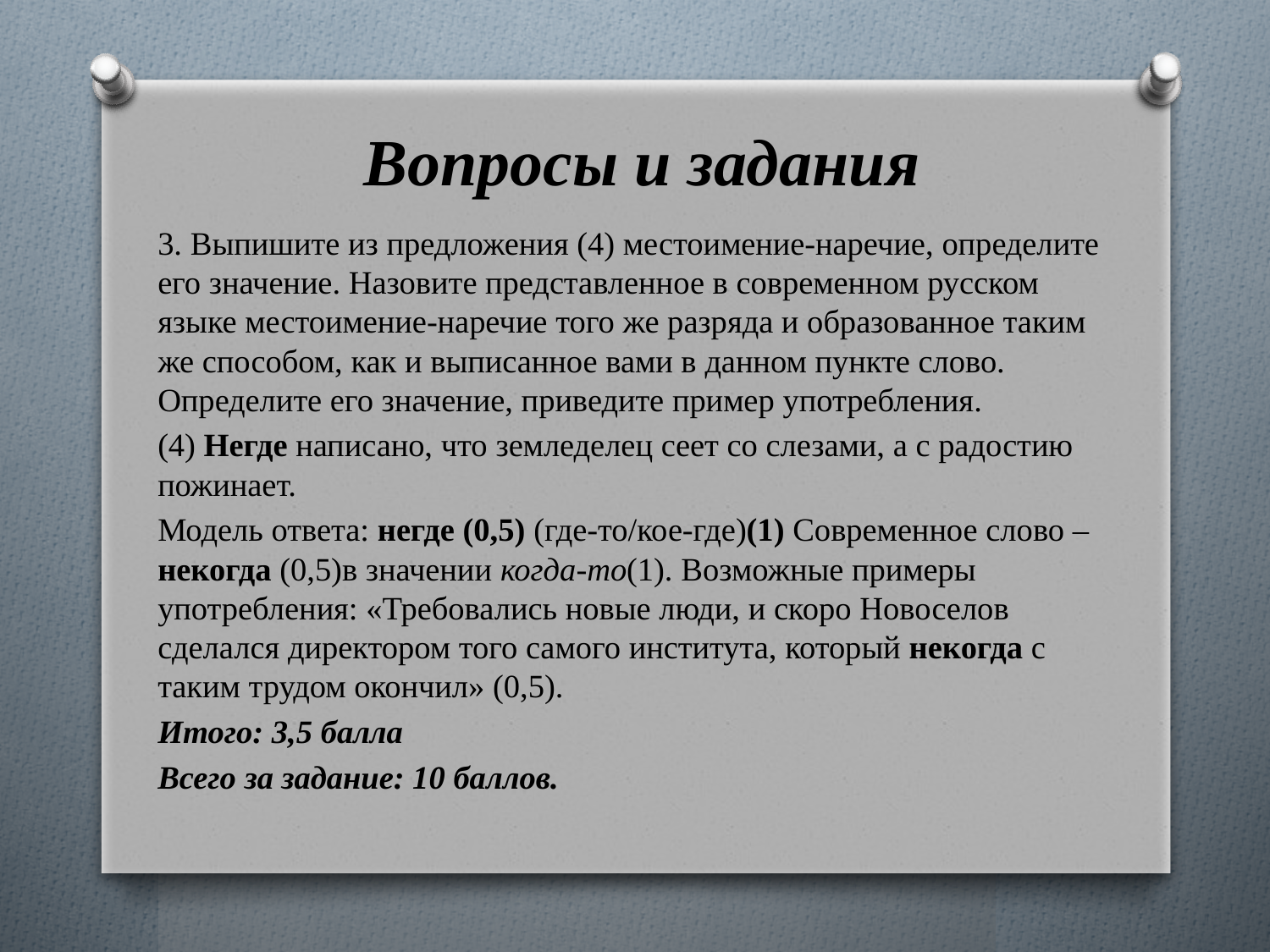

# Вопросы и задания
3. Выпишите из предложения (4) местоимение-наречие, определите его значение. Назовите представленное в современном русском языке местоимение-наречие того же разряда и образованное таким же способом, как и выписанное вами в данном пункте слово. Определите его значение, приведите пример употребления.
(4) Негде написано, что земледелец сеет со слезами, а с радостию пожинает.
Модель ответа: негде (0,5) (где-то/кое-где)(1) Современное слово – некогда (0,5)в значении когда-то(1). Возможные примеры употребления: «Требовались новые люди, и скоро Новоселов сделался директором того самого института, который некогда с таким трудом окончил» (0,5).
Итого: 3,5 балла
Всего за задание: 10 баллов.